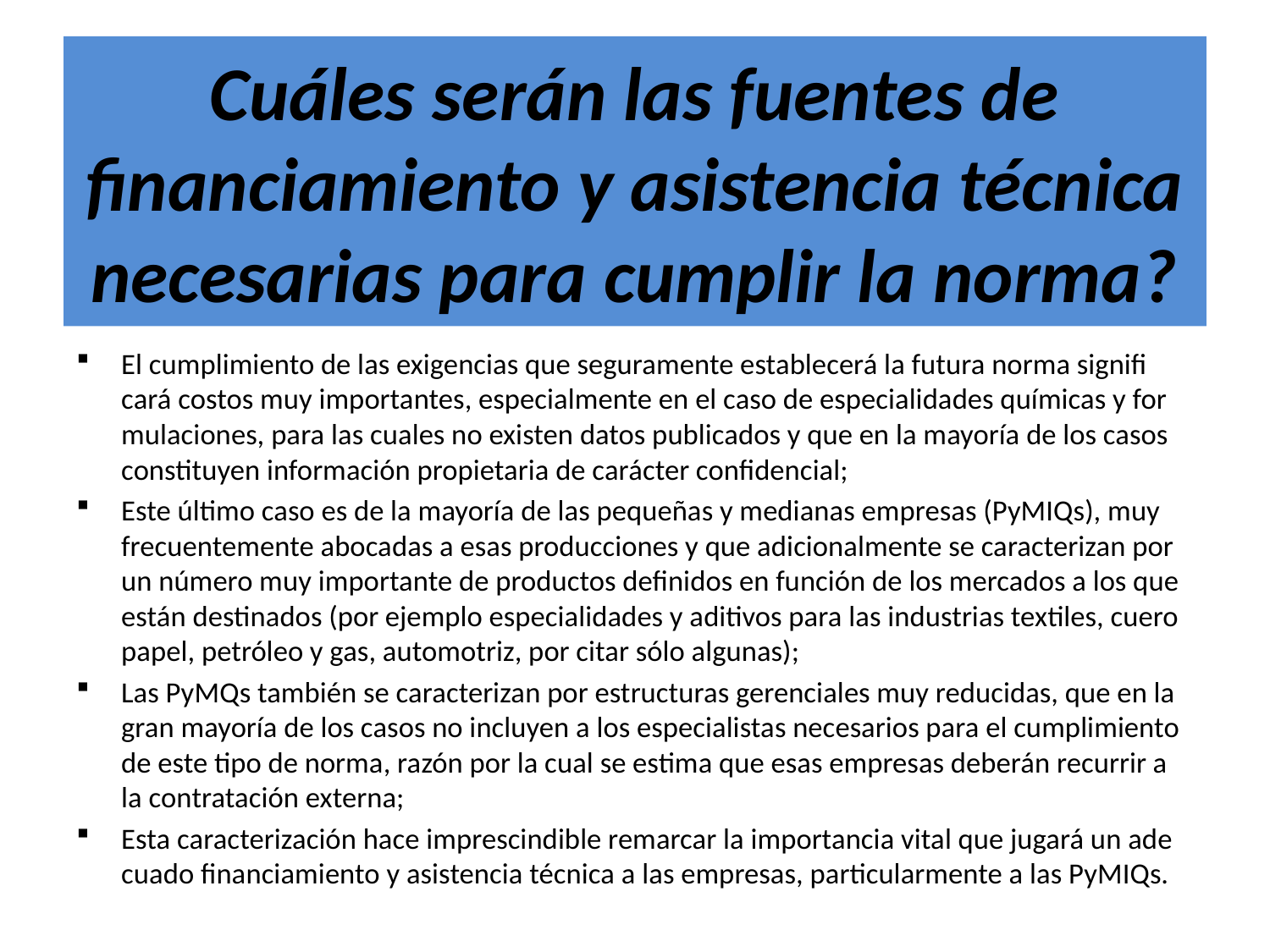

# Cuáles serán las fuentes de financiamiento y asistencia técnica necesarias para cumplir la norma?

El cumplimiento de las exigencias que seguramente establecerá la futura norma signifi­cará costos muy importantes, especialmente en el caso de especialidades químicas y for­mulaciones, para las cuales no existen datos publicados y que en la mayoría de los casos constituyen información propietaria de carácter confidencial;
Este último caso es de la mayoría de las pequeñas y medianas empresas (PyMIQs), muy frecuente­mente abocadas a esas producciones y que adicionalmente se caracterizan por un número muy importante de productos definidos en función de los mercados a los que están desti­nados (por ejemplo especialidades y aditivos para las industrias textiles, cuero papel, pe­tróleo y gas, automotriz, por citar sólo algunas);
Las PyMQs también se caracterizan por estructuras gerenciales muy reducidas, que en la gran mayoría de los casos no incluyen a los especialistas necesarios para el cumplimiento de este tipo de norma, razón por la cual se estima que esas empresas deberán recurrir a la contratación externa;
Esta caracterización hace imprescindible remarcar la importancia vital que jugará un ade­cuado financiamiento y asistencia técnica a las empresas, particularmente a las PyMIQs.